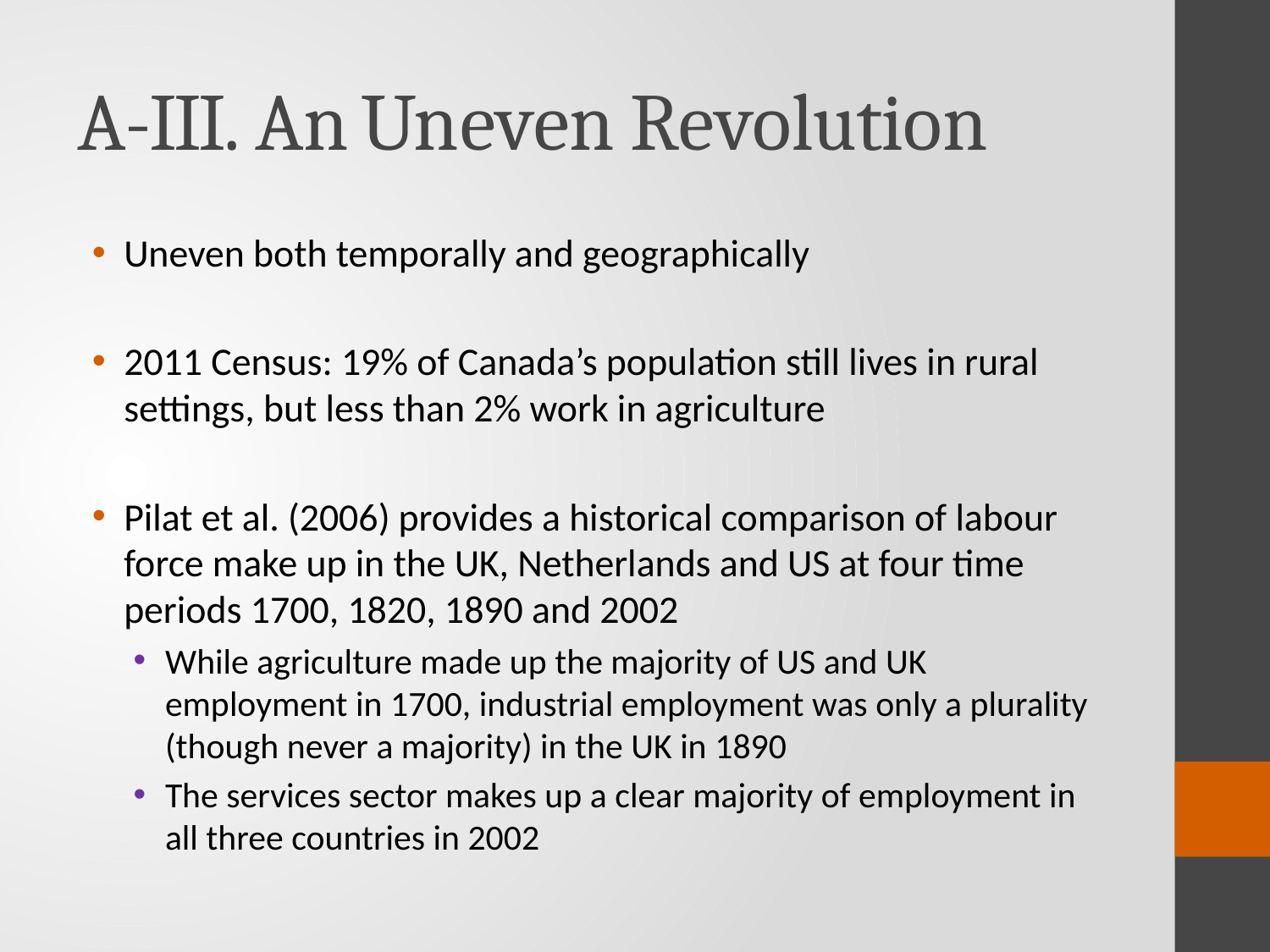

# A-III. An Uneven Revolution

Uneven both temporally and geographically

2011 Census: 19% of Canada’s population still lives in rural settings, but less than 2% work in agriculture

Pilat et al. (2006) provides a historical comparison of labour force make up in the UK, Netherlands and US at four time periods 1700, 1820, 1890 and 2002
While agriculture made up the majority of US and UK employment in 1700, industrial employment was only a plurality (though never a majority) in the UK in 1890
The services sector makes up a clear majority of employment in all three countries in 2002